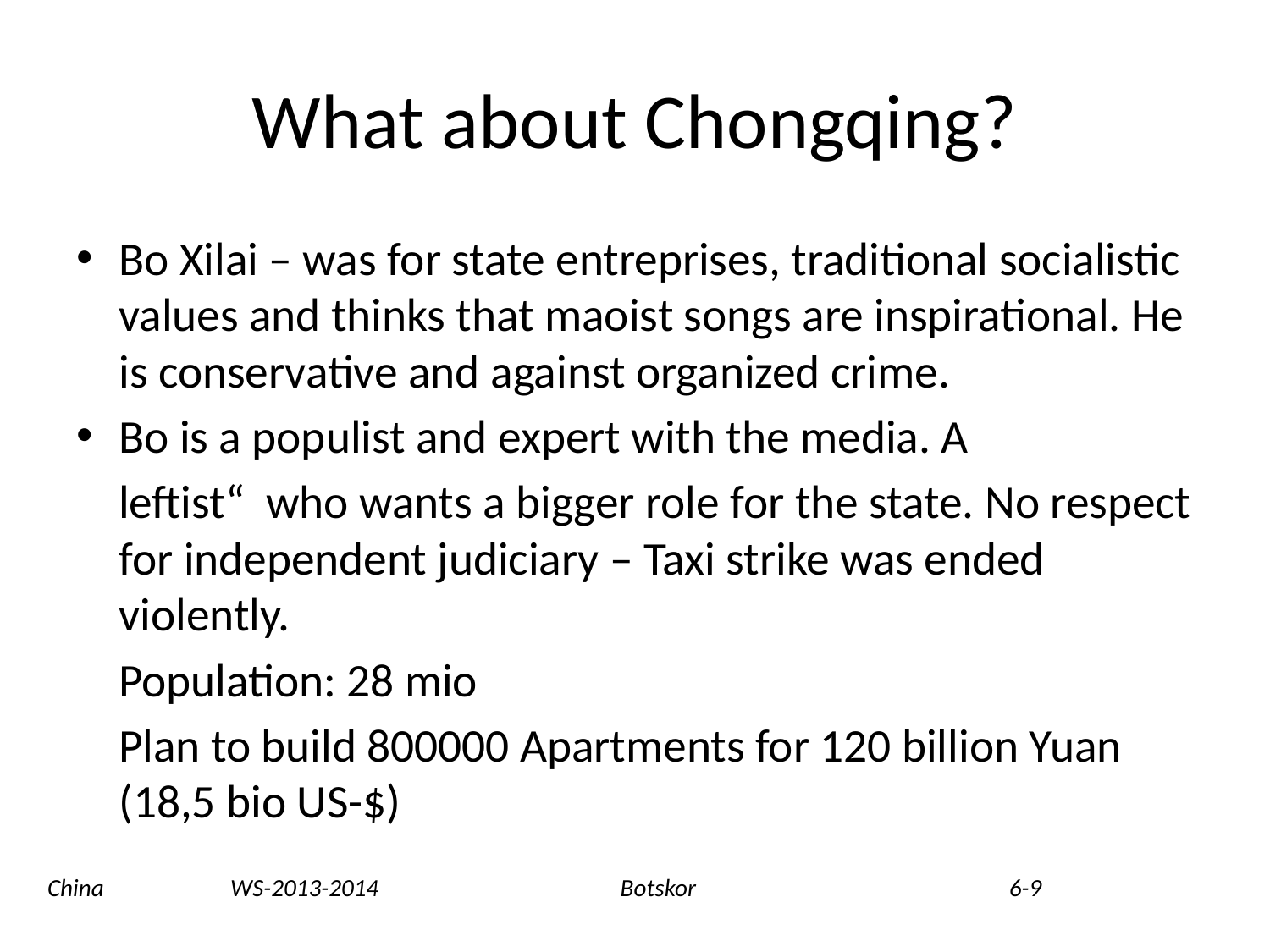

# What about Chongqing?
Bo Xilai – was for state entreprises, traditional socialistic values and thinks that maoist songs are inspirational. He is conservative and against organized crime.
Bo is a populist and expert with the media. A
    leftist“  who wants a bigger role for the state. No respect for independent judiciary – Taxi strike was ended violently.
    Population: 28 mio
    Plan to build 800000 Apartments for 120 billion Yuan (18,5 bio US-$)
China                       WS-2013-2014                                            Botskor                                                         6-9